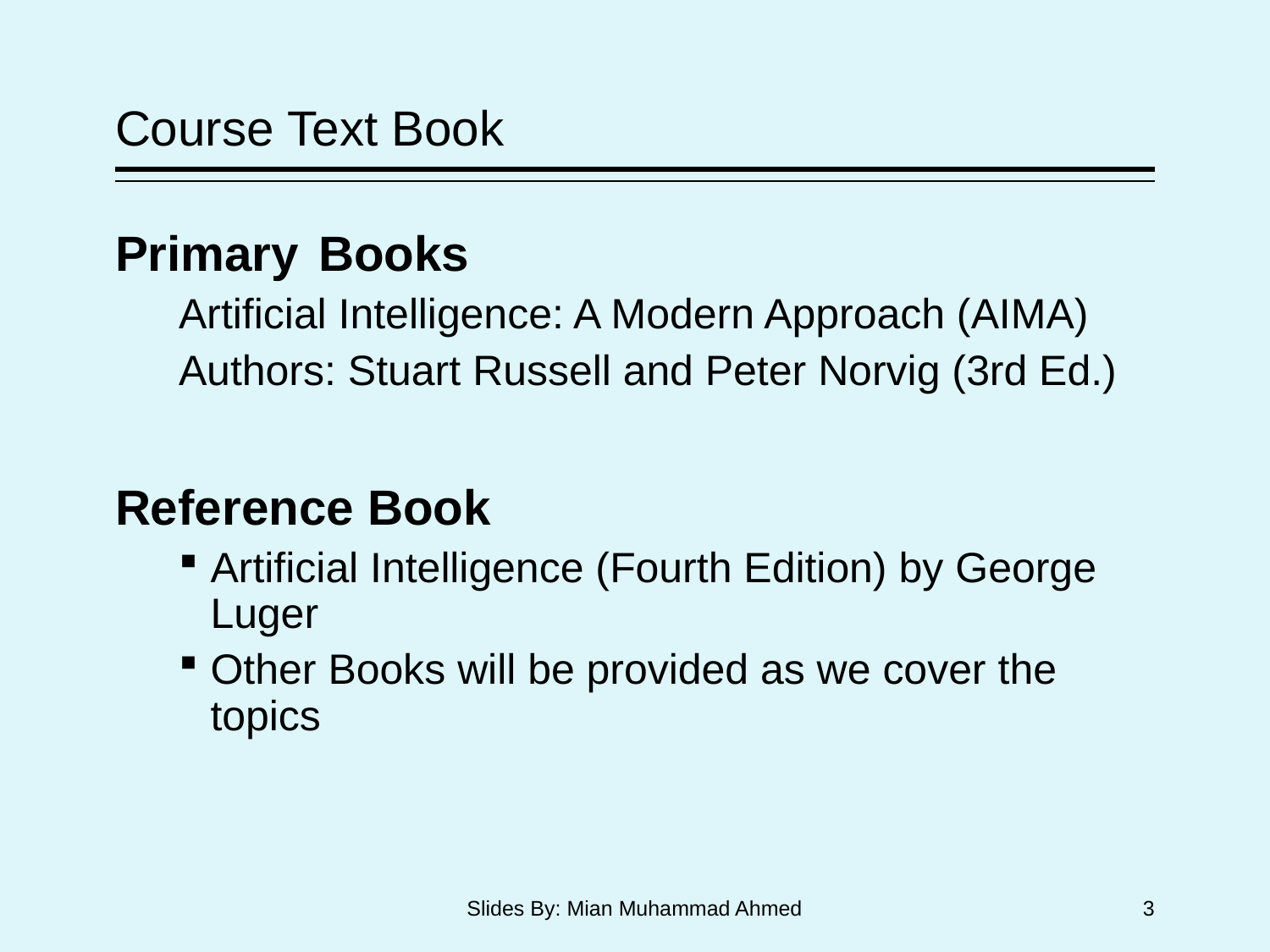

# Course Text Book
Primary  Books
Artificial Intelligence: A Modern Approach (AIMA)
Authors: Stuart Russell and Peter Norvig (3rd Ed.)

Reference Book
Artificial Intelligence (Fourth Edition) by George Luger
Other Books will be provided as we cover the topics

Slides By: Mian Muhammad Ahmed
3